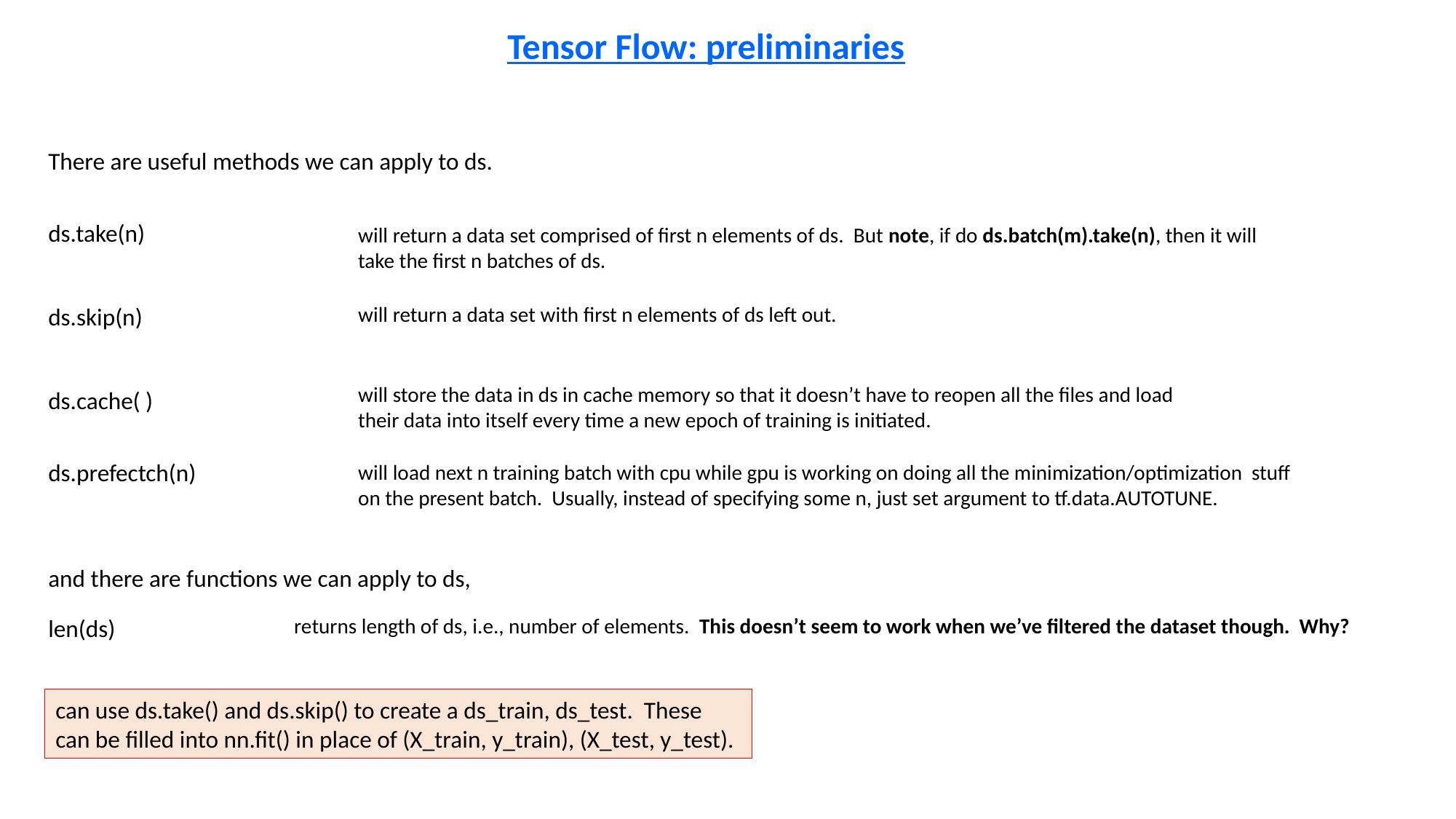

Tensor Flow: preliminaries
There are useful methods we can apply to ds.
ds.take(n)
will return a data set comprised of first n elements of ds.  But note, if do ds.batch(m).take(n), then it will take the first n batches of ds.
will return a data set with first n elements of ds left out.
ds.skip(n)
will store the data in ds in cache memory so that it doesn’t have to reopen all the files and load their data into itself every time a new epoch of training is initiated.
ds.cache( )
ds.prefectch(n)
will load next n training batch with cpu while gpu is working on doing all the minimization/optimization  stuff on the present batch.  Usually, instead of specifying some n, just set argument to tf.data.AUTOTUNE.
and there are functions we can apply to ds,
len(ds)
returns length of ds, i.e., number of elements.  This doesn’t seem to work when we’ve filtered the dataset though.  Why?
can use ds.take() and ds.skip() to create a ds_train, ds_test.  These can be filled into nn.fit() in place of (X_train, y_train), (X_test, y_test).